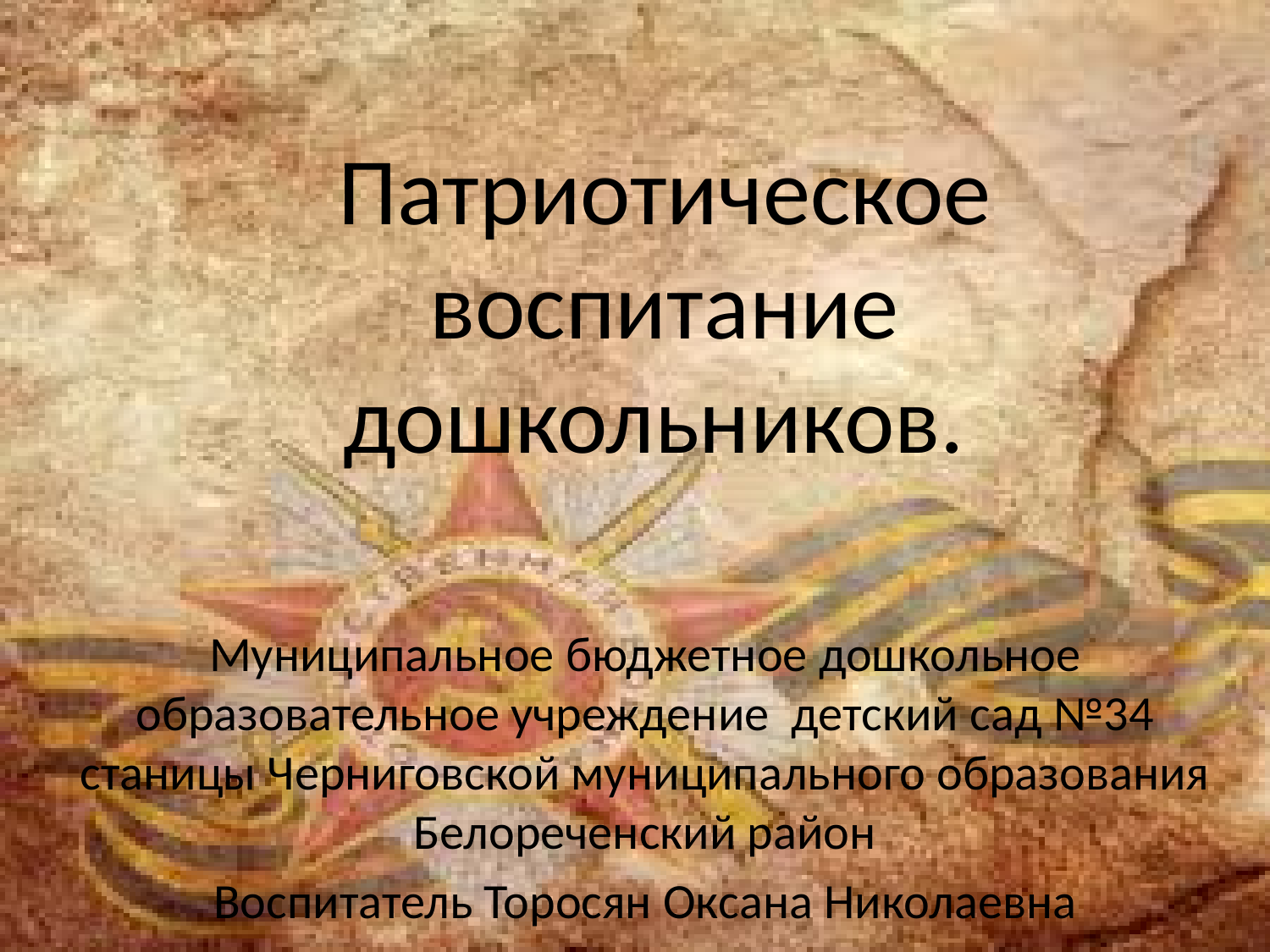

# Патриотическое воспитание дошкольников.
Муниципальное бюджетное дошкольное образовательное учреждение  детский сад №34 станицы Черниговской муниципального образования Белореченский район
Воспитатель Торосян Оксана Николаевна